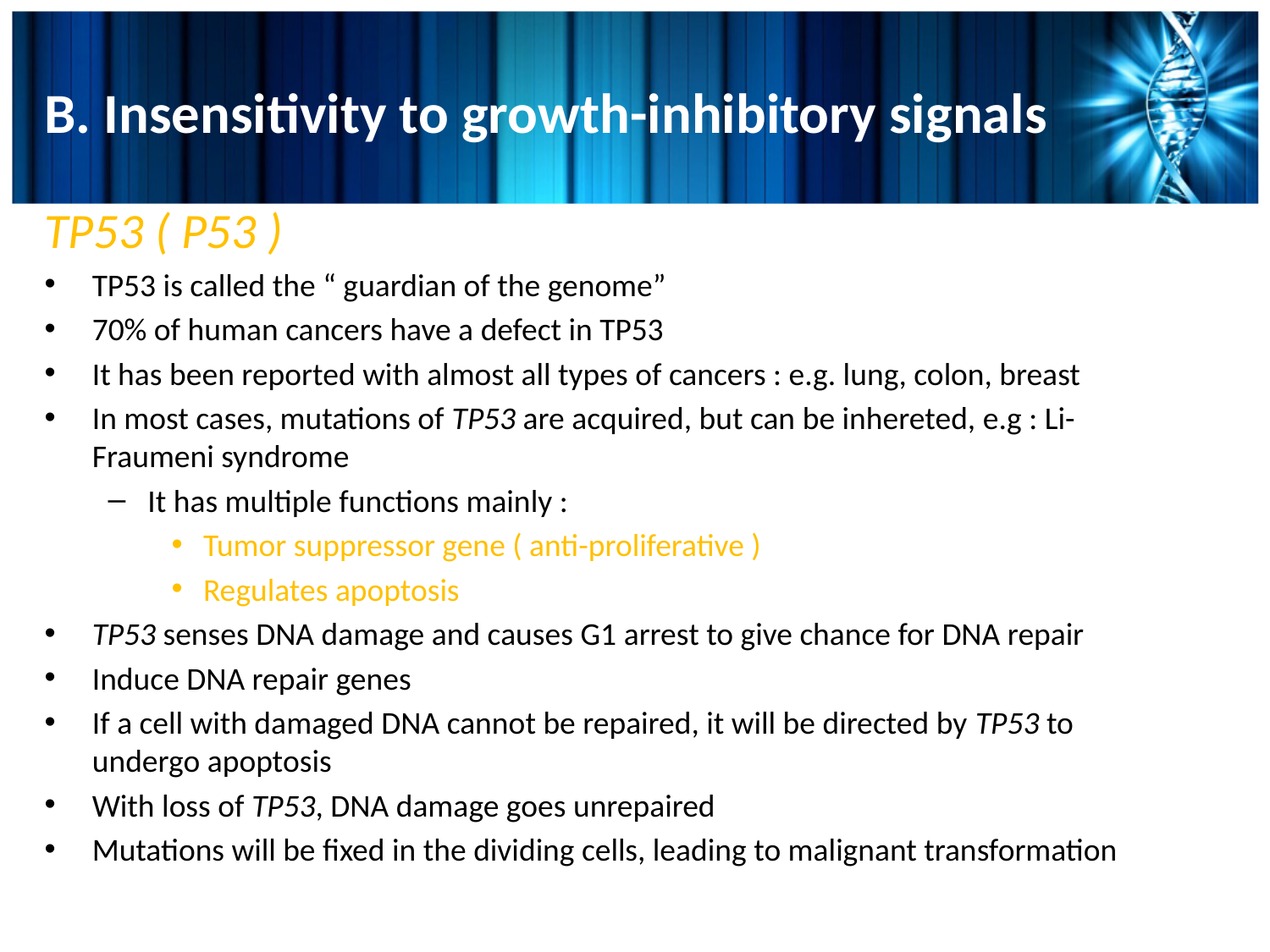

B. Insensitivity to growth-inhibitory signals

TP53 ( P53 )
TP53 is called the “ guardian of the genome”
70% of human cancers have a defect in TP53
It has been reported with almost all types of cancers : e.g. lung, colon, breast
In most cases, mutations of TP53 are acquired, but can be inhereted, e.g : Li-Fraumeni syndrome
It has multiple functions mainly :
Tumor suppressor gene ( anti-proliferative )
Regulates apoptosis
TP53 senses DNA damage and causes G1 arrest to give chance for DNA repair
Induce DNA repair genes
If a cell with damaged DNA cannot be repaired, it will be directed by TP53 to undergo apoptosis
With loss of TP53, DNA damage goes unrepaired
Mutations will be fixed in the dividing cells, leading to malignant transformation